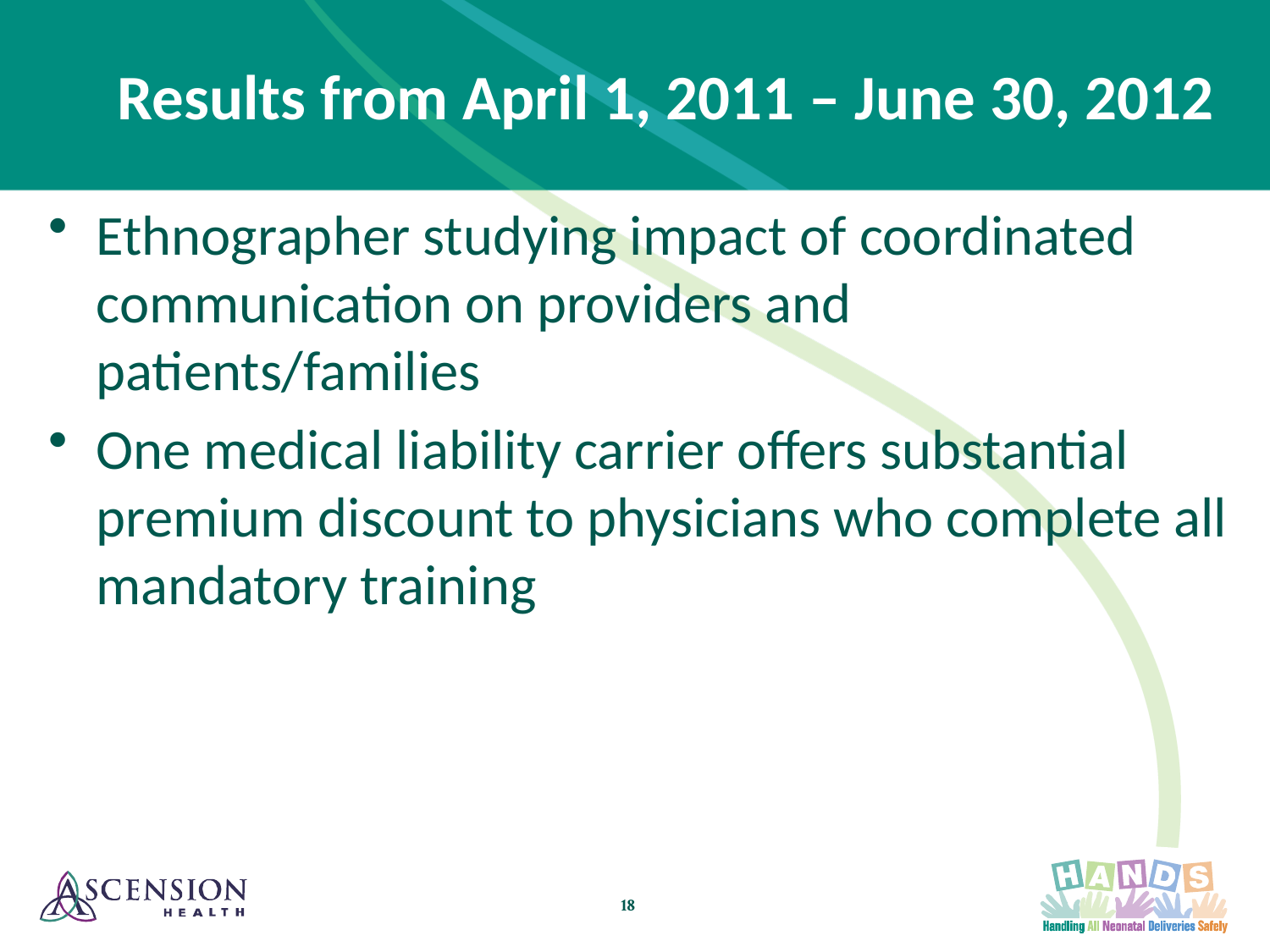

# Results from April 1, 2011 – June 30, 2012
Ethnographer studying impact of coordinated communication on providers and patients/families
One medical liability carrier offers substantial premium discount to physicians who complete all mandatory training